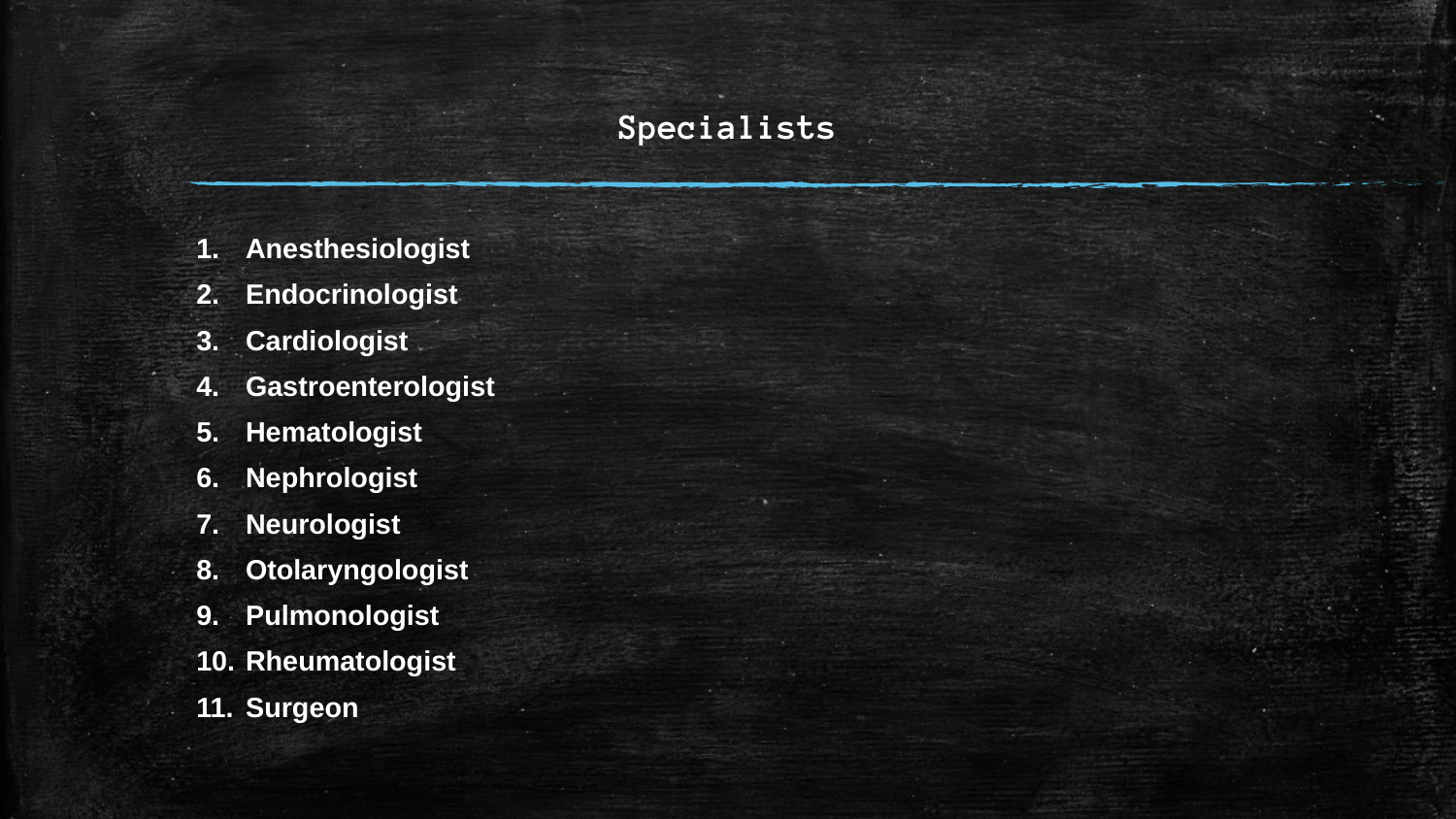

# Specialists
Anesthesiologist
Endocrinologist
Cardiologist
Gastroenterologist
Hematologist
Nephrologist
Neurologist
Otolaryngologist
Pulmonologist
Rheumatologist
Surgeon